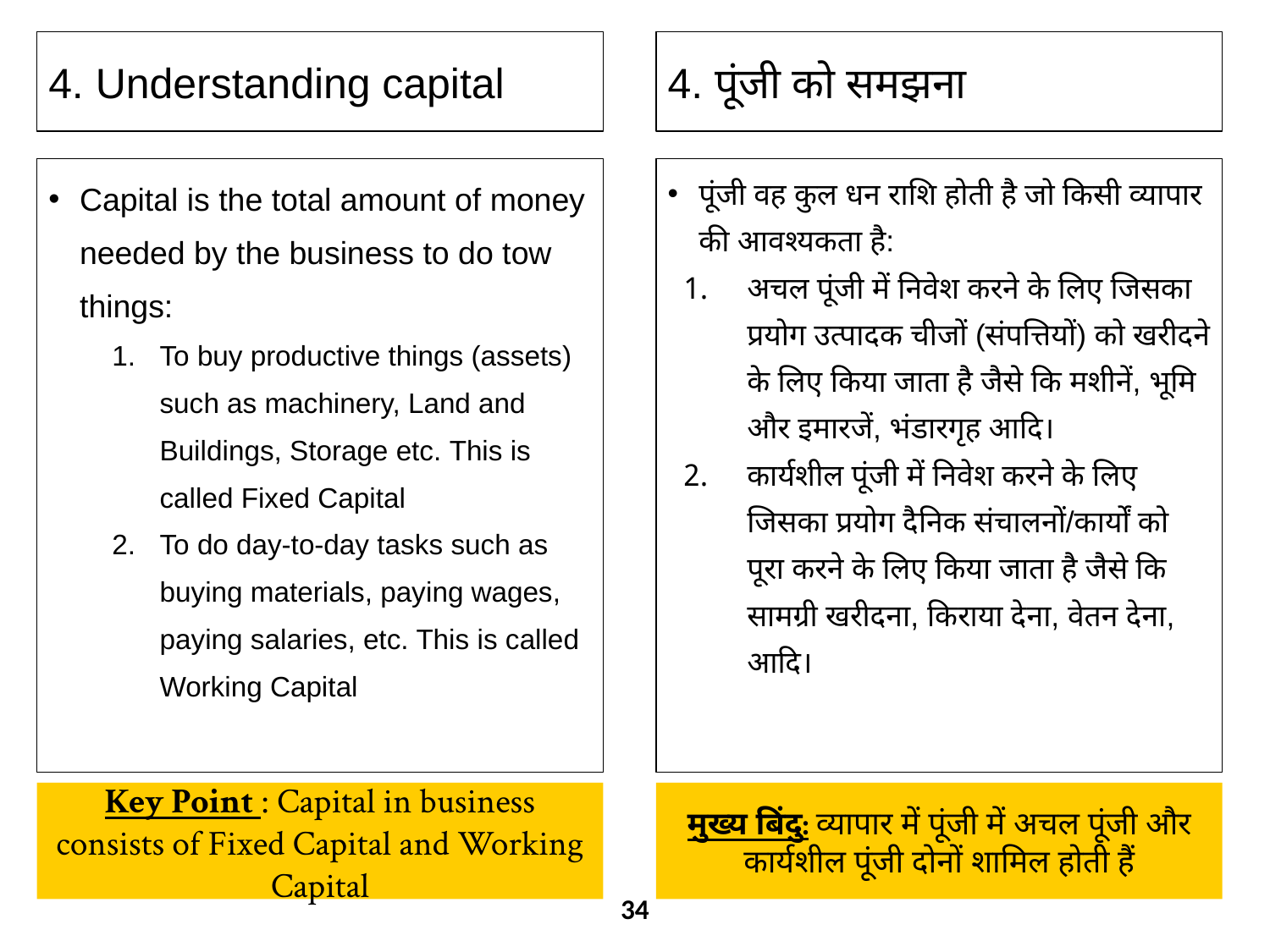

4. Understanding capital
4. पूंजी को समझना
Capital is the total amount of money needed by the business to do tow things:
To buy productive things (assets) such as machinery, Land and Buildings, Storage etc. This is called Fixed Capital
To do day-to-day tasks such as buying materials, paying wages, paying salaries, etc. This is called Working Capital
पूंजी वह कुल धन राशि होती है जो किसी व्यापार की आवश्यकता है:
अचल पूंजी में निवेश करने के लिए जिसका प्रयोग उत्पादक चीजों (संपत्तियों) को खरीदने के लिए किया जाता है जैसे कि मशीनें, भूमि और इमारजें, भंडारगृह आदि।
कार्यशील पूंजी में निवेश करने के लिए जिसका प्रयोग दैनिक संचालनों/कार्यों को पूरा करने के लिए किया जाता है जैसे कि सामग्री खरीदना, किराया देना, वेतन देना, आदि।

Key Point : Capital in business consists of Fixed Capital and Working Capital
मुख्य बिंदु: व्यापार में पूंजी में अचल पूंजी और कार्यशील पूंजी दोनों शामिल होती हैं
34